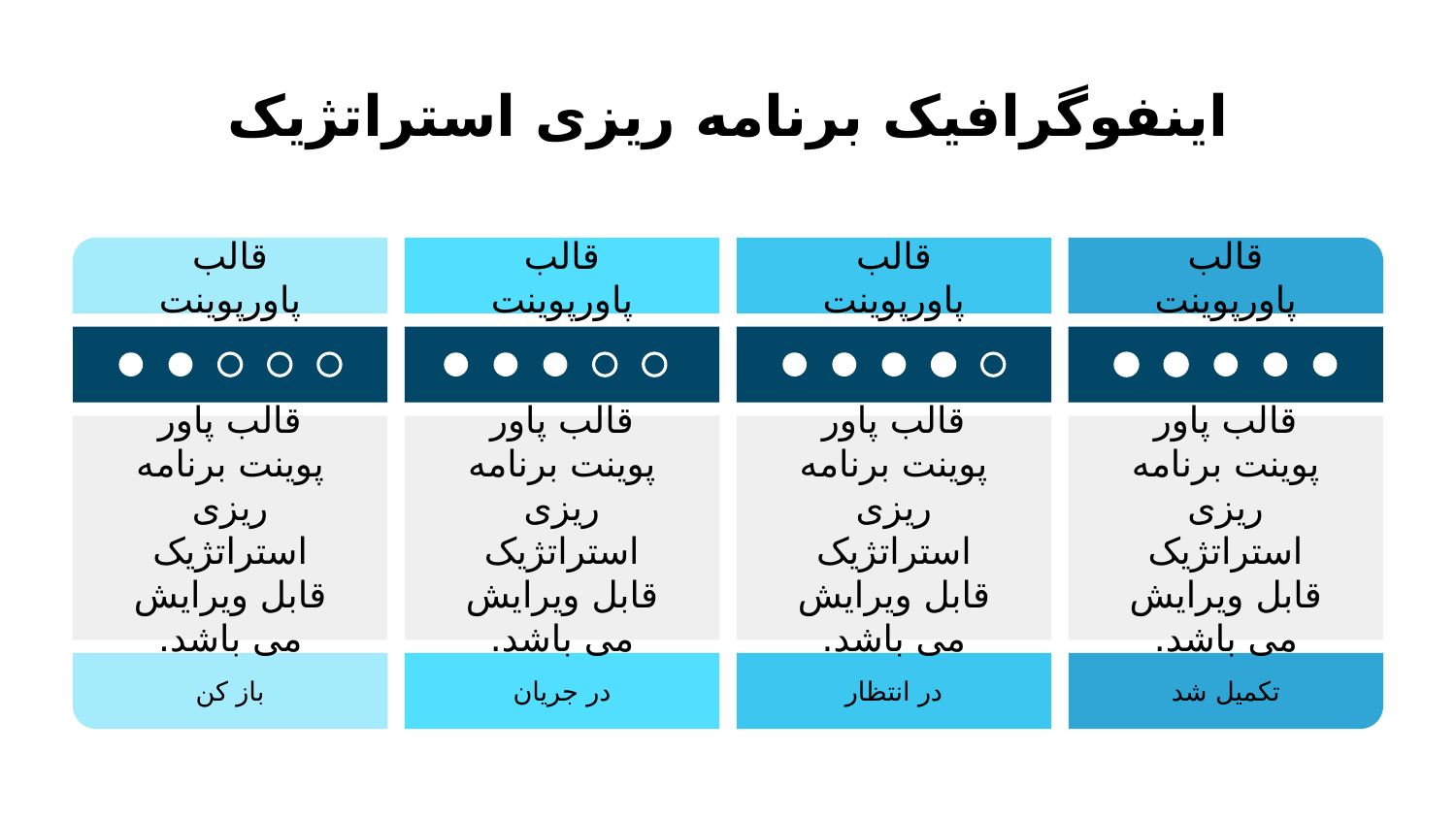

# اینفوگرافیک برنامه ریزی استراتژیک

قالب پاورپوینت
قالب پاورپوینت
قالب پاورپوینت
قالب پاورپوینت

قالب پاور پوینت برنامه ریزی استراتژیک قابل ویرایش می باشد.
قالب پاور پوینت برنامه ریزی استراتژیک قابل ویرایش می باشد.
قالب پاور پوینت برنامه ریزی استراتژیک قابل ویرایش می باشد.
قالب پاور پوینت برنامه ریزی استراتژیک قابل ویرایش می باشد.

باز کن
در جریان
در انتظار
تکمیل شد